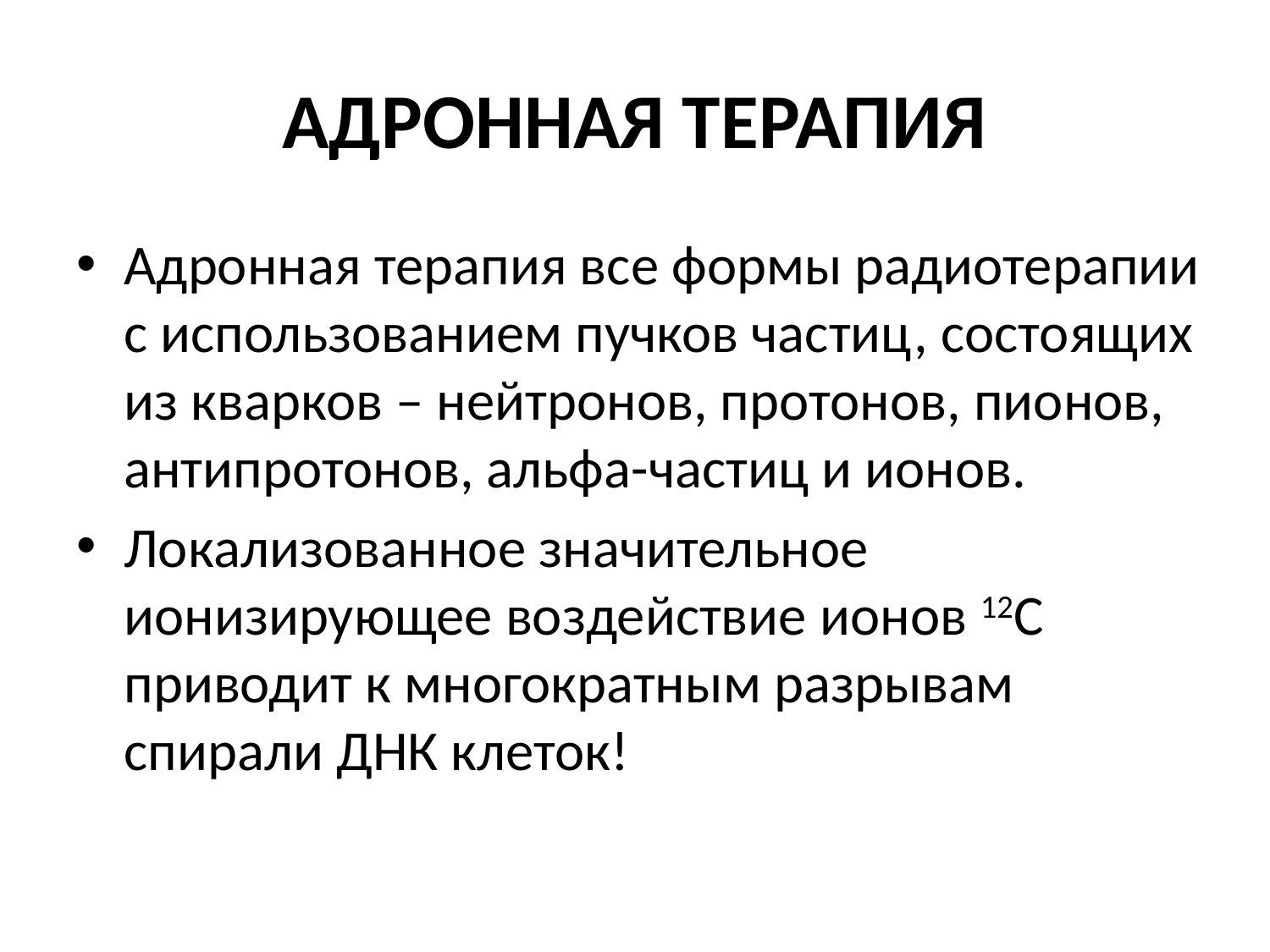

# АДРОННАЯ ТЕРАПИЯ
Адронная терапия все формы радиотерапии с использованием пучков частиц, состоящих из кварков – нейтронов, протонов, пионов, антипротонов, альфа-частиц и ионов.
Локализованное значительное ионизирующее воздействие ионов 12С приводит к многократным разрывам спирали ДНК клеток!